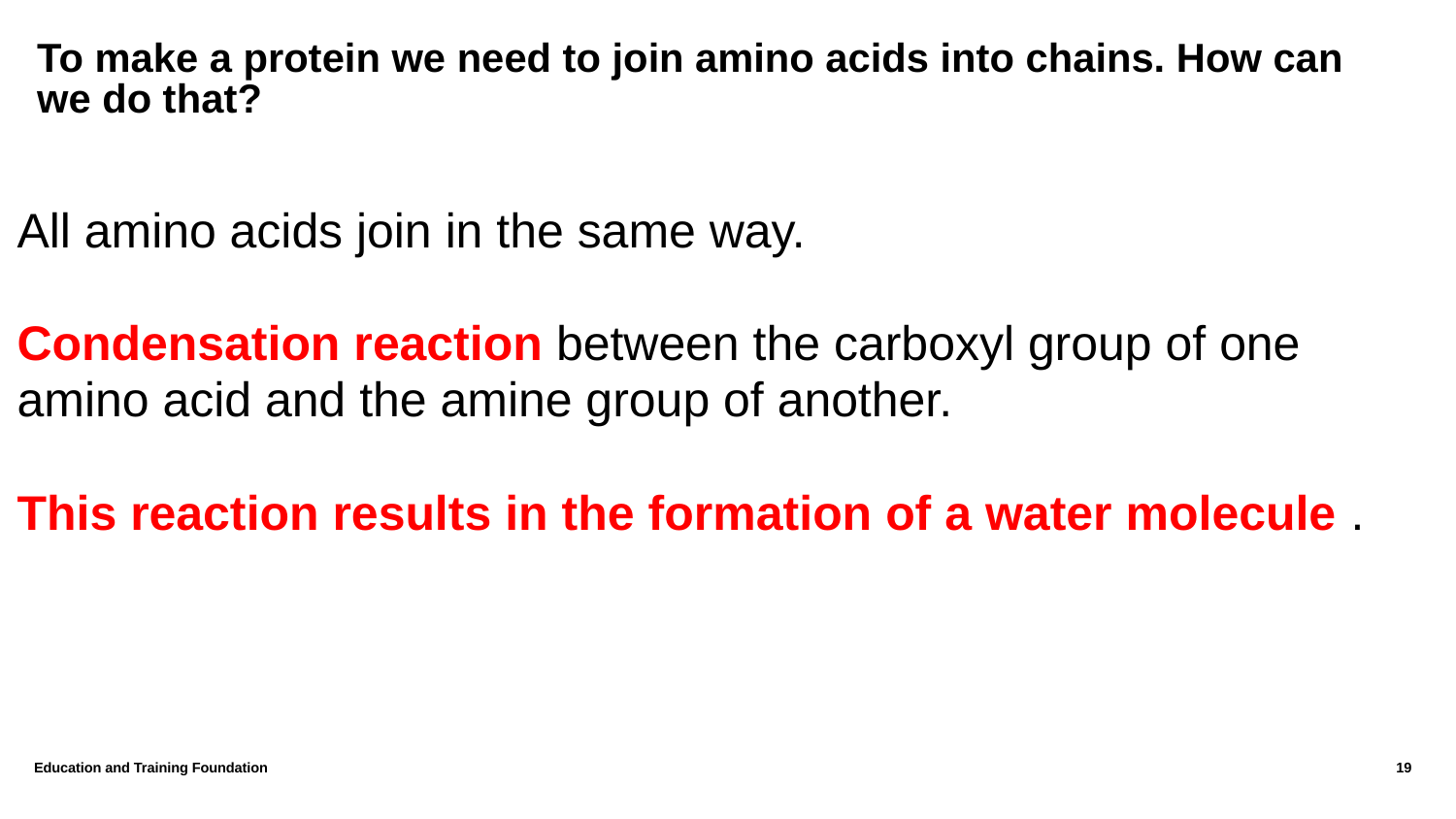

# To make a protein we need to join amino acids into chains. How can we do that?
All amino acids join in the same way.

Condensation reaction between the carboxyl group of one amino acid and the amine group of another.

This reaction results in the formation of a water molecule .
Education and Training Foundation
19